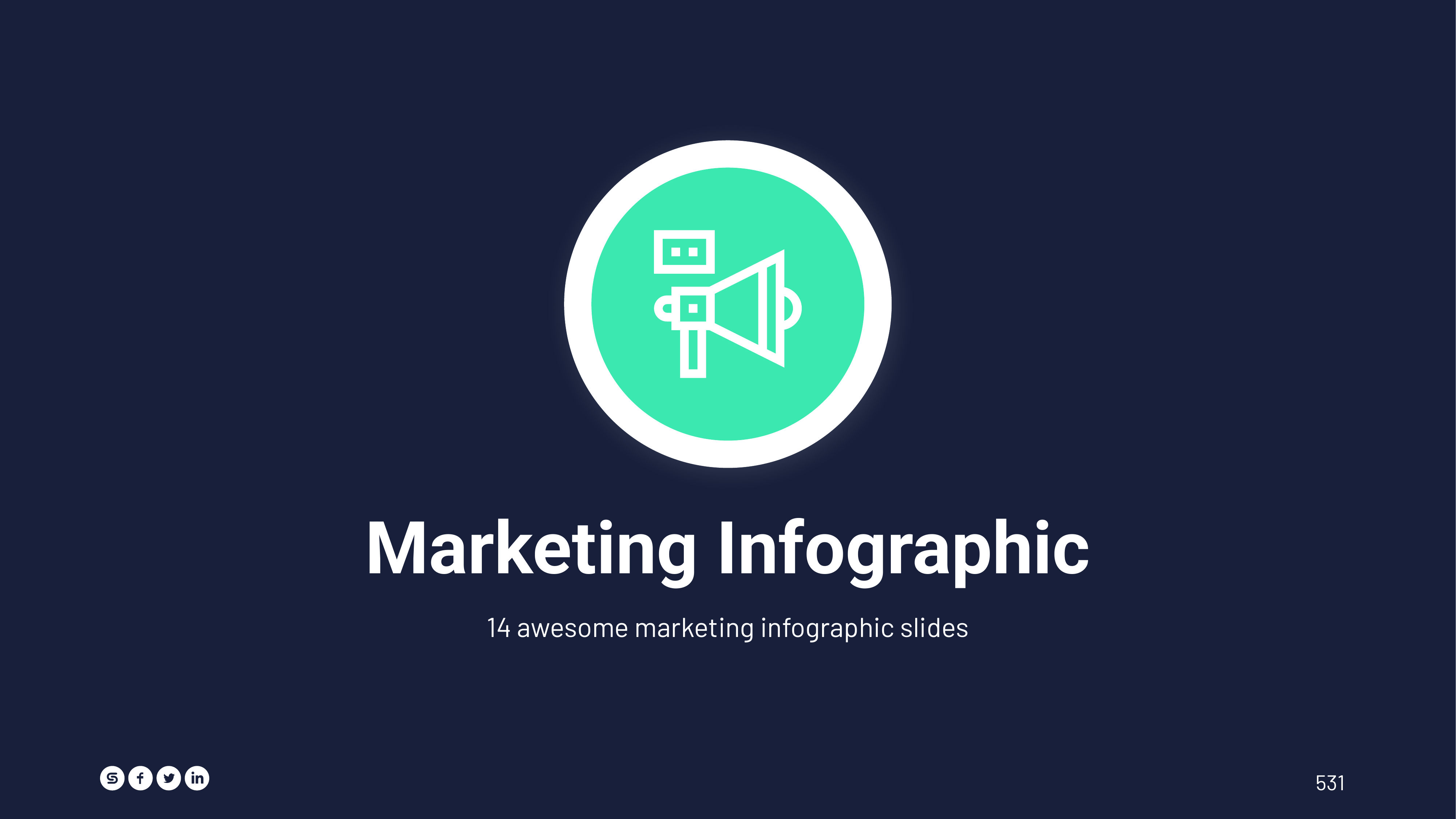

Marketing Infographic
14 awesome marketing infographic slides